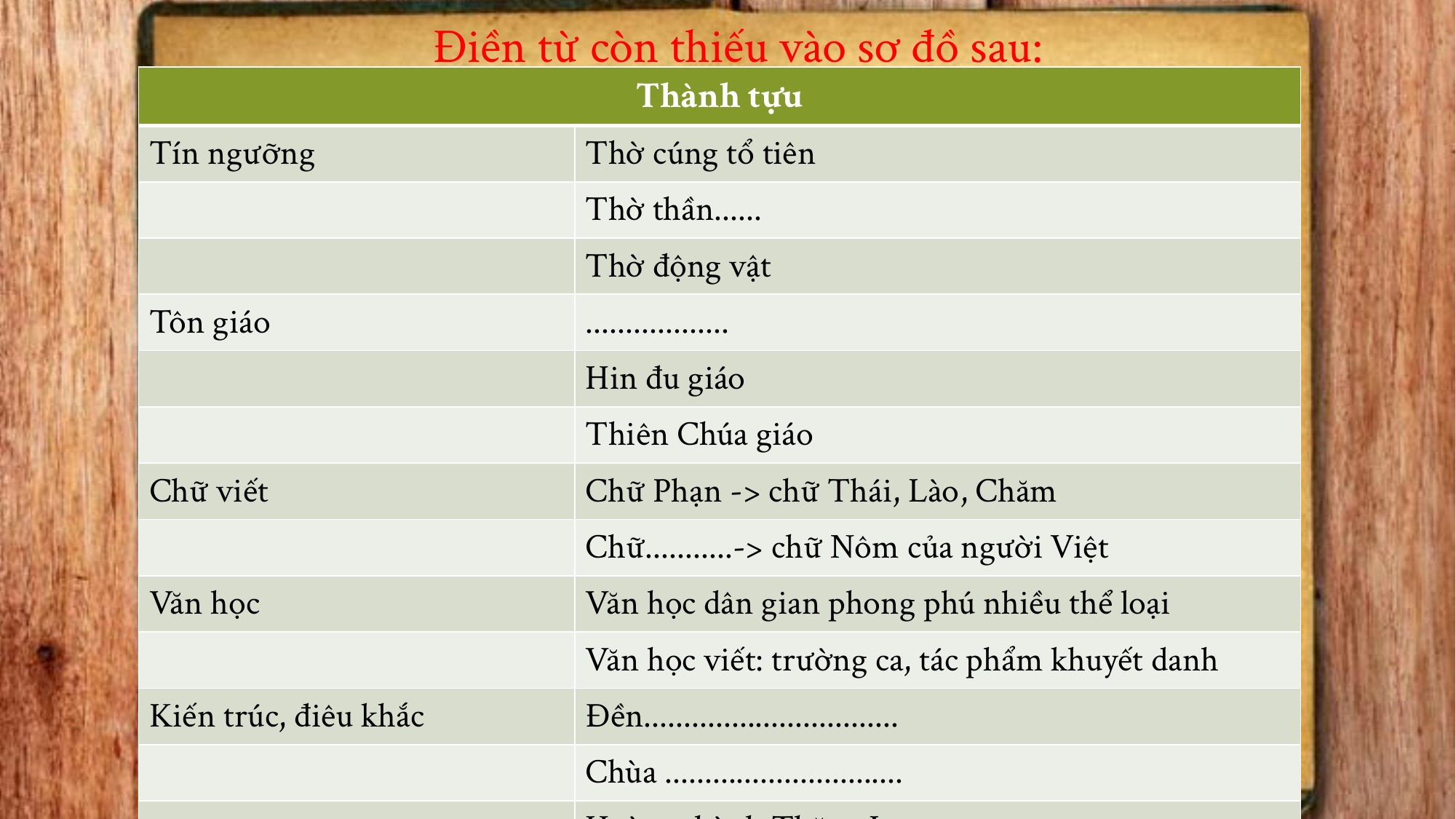

# Điền từ còn thiếu vào sơ đồ sau:
| Thành tựu |  |
| --- | --- |
| Tín ngưỡng | Thờ cúng tổ tiên |
|  | Thờ thần...... |
|  | Thờ động vật |
| Tôn giáo | .................. |
|  | Hin đu giáo |
|  | Thiên Chúa giáo |
| Chữ viết | Chữ Phạn -> chữ Thái, Lào, Chăm |
|  | Chữ...........-> chữ Nôm của người Việt |
| Văn học | Văn học dân gian phong phú nhiều thể loại |
|  | Văn học viết: trường ca, tác phẩm khuyết danh |
| Kiến trúc, điêu khắc | Đền................................ |
|  | Chùa .............................. |
|  | Hoàng thành Thăng Long Tượng thần, Phật, phù điêu |